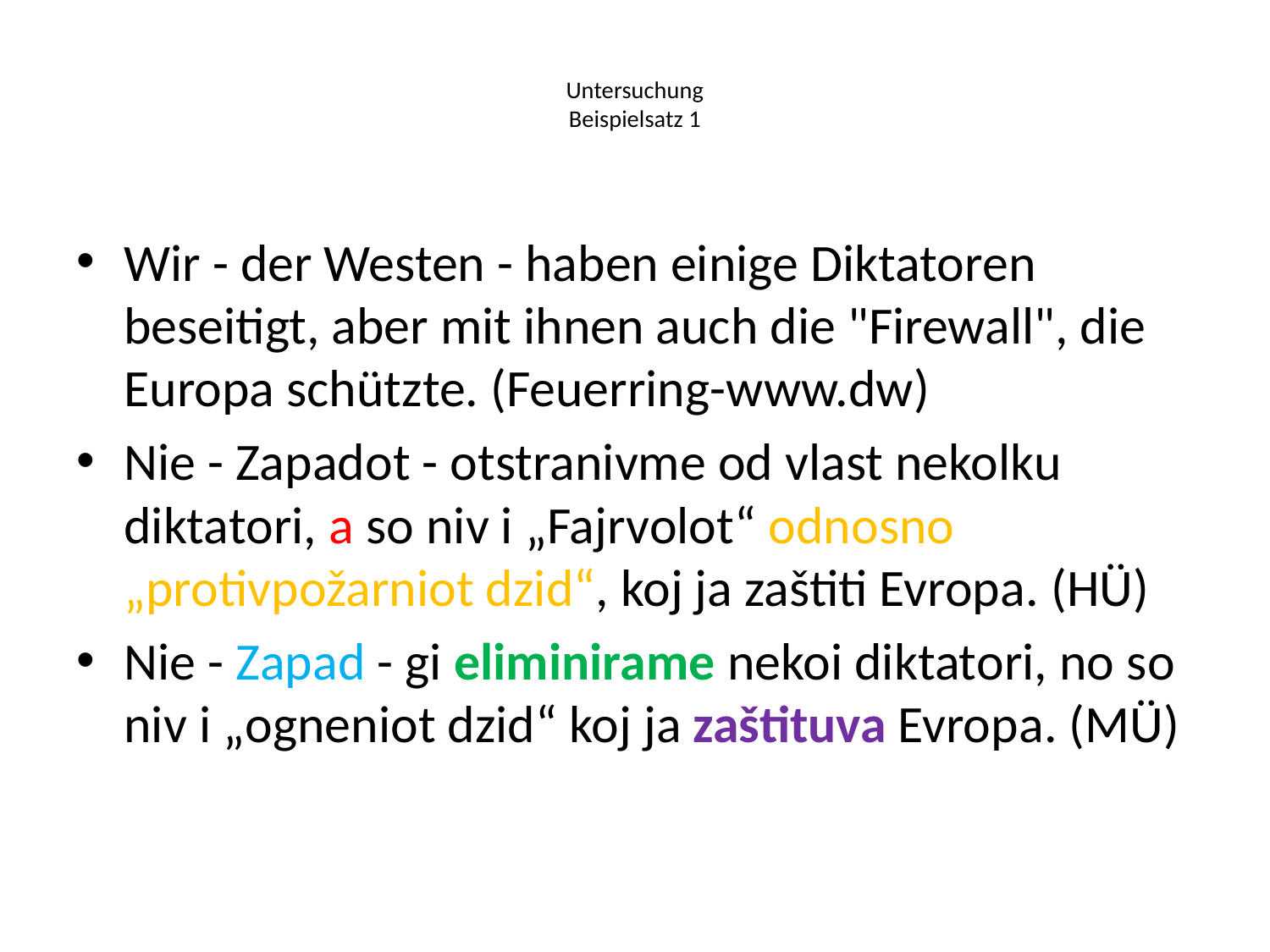

# Untersuchung Beispielsatz 1
Wir - der Westen - haben einige Diktatoren beseitigt, aber mit ihnen auch die "Firewall", die Europa schützte. (Feuerring-www.dw)
Nie - Zapadot - otstranivme od vlast nekolku diktatori, a so niv i „Fajrvolot“ odnosno „protivpožarniot dzid“, koj ja zaštiti Evropa. (HÜ)
Nie - Zapad - gi eliminirame nekoi diktatori, no so niv i „ogneniot dzid“ koj ja zaštituva Evropa. (MÜ)